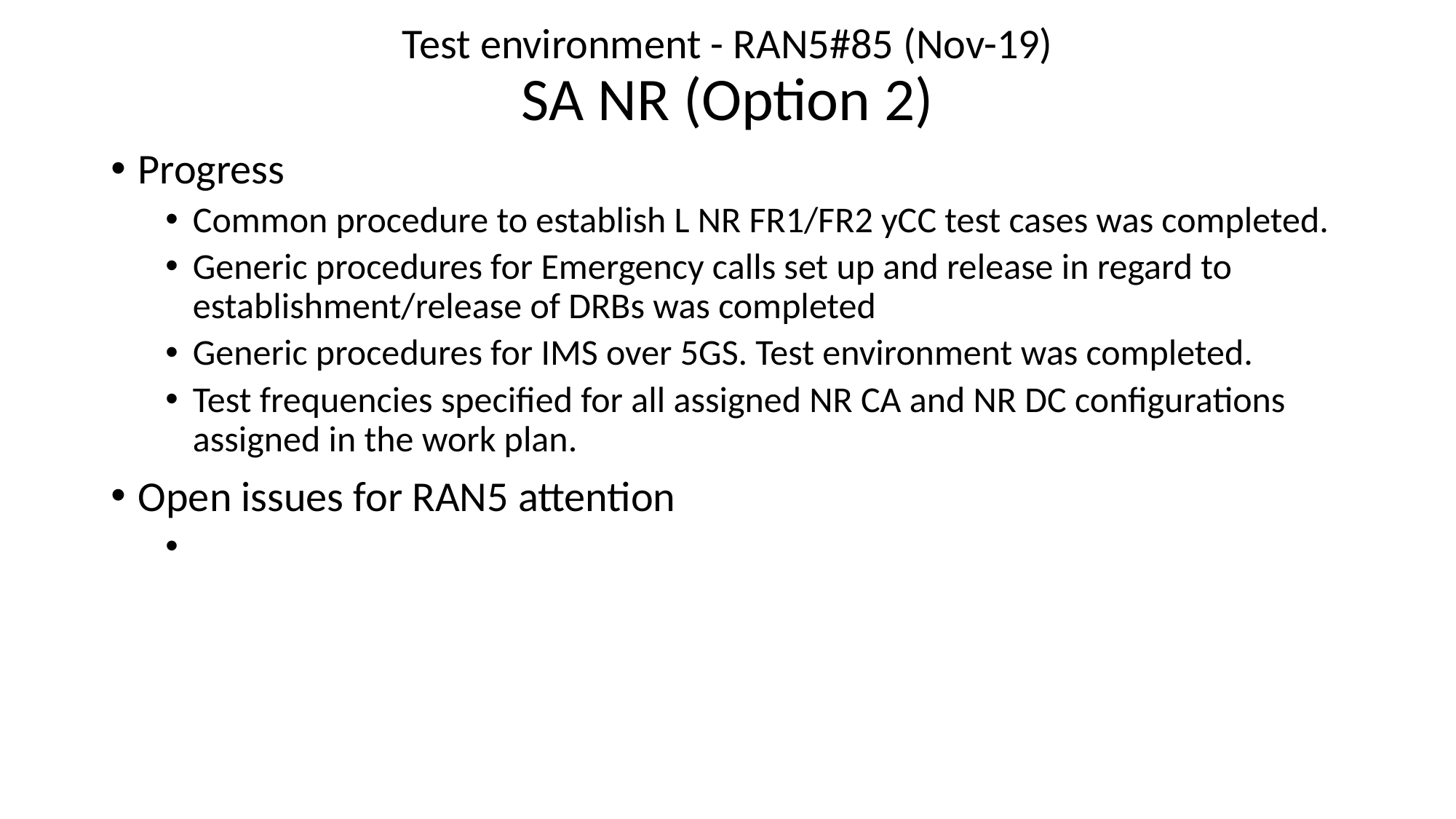

# Test environment - RAN5#85 (Nov-19) SA NR (Option 2)
Progress
Common procedure to establish L NR FR1/FR2 yCC test cases was completed.
Generic procedures for Emergency calls set up and release in regard to establishment/release of DRBs was completed
Generic procedures for IMS over 5GS. Test environment was completed.
Test frequencies specified for all assigned NR CA and NR DC configurations assigned in the work plan.
Open issues for RAN5 attention